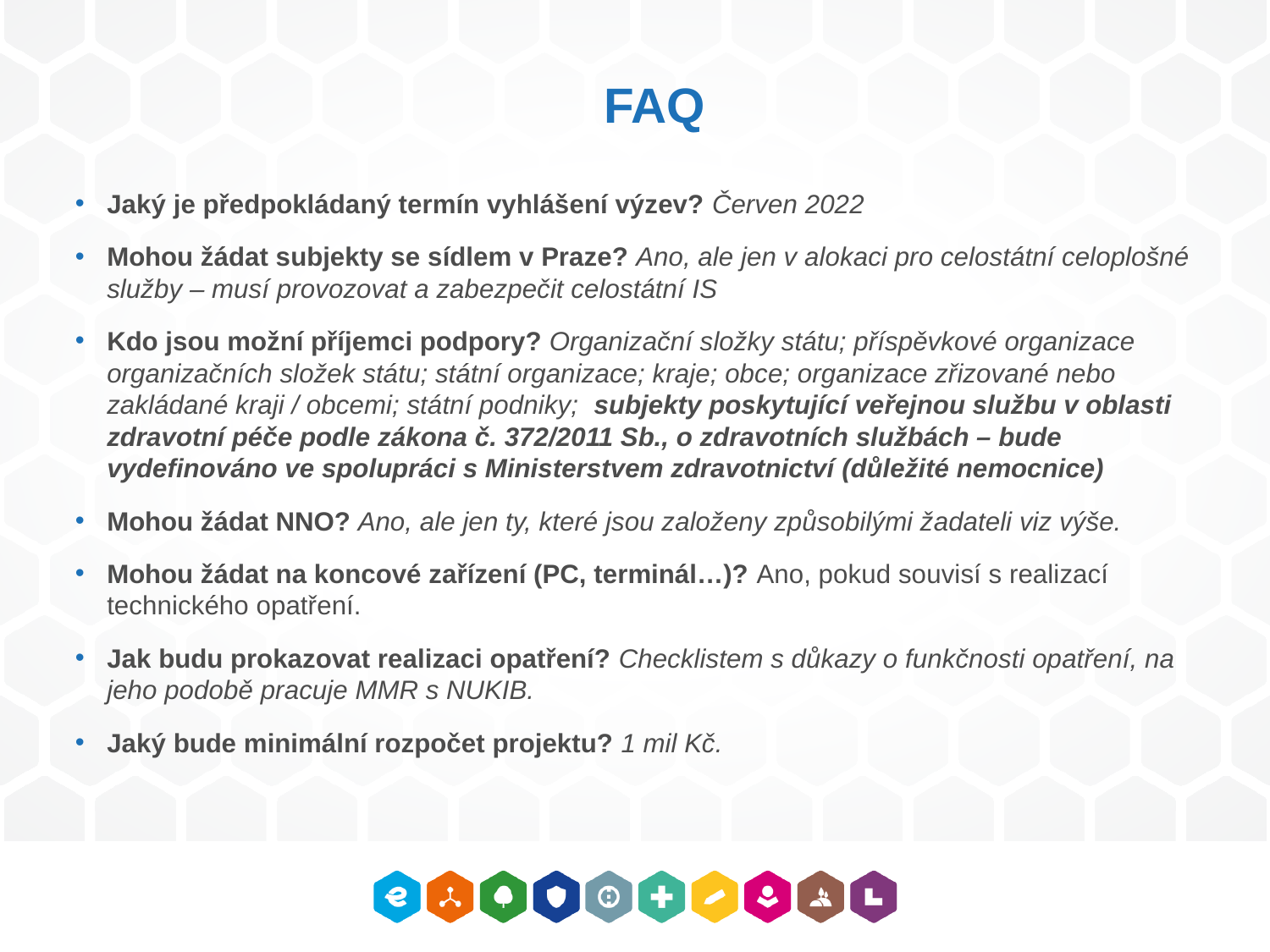

FAQ
Jaký je předpokládaný termín vyhlášení výzev? Červen 2022
Mohou žádat subjekty se sídlem v Praze? Ano, ale jen v alokaci pro celostátní celoplošné služby – musí provozovat a zabezpečit celostátní IS
Kdo jsou možní příjemci podpory? Organizační složky státu; příspěvkové organizace organizačních složek státu; státní organizace; kraje; obce; organizace zřizované nebo zakládané kraji / obcemi; státní podniky;  subjekty poskytující veřejnou službu v oblasti zdravotní péče podle zákona č. 372/2011 Sb., o zdravotních službách – bude vydefinováno ve spolupráci s Ministerstvem zdravotnictví (důležité nemocnice)
Mohou žádat NNO? Ano, ale jen ty, které jsou založeny způsobilými žadateli viz výše.
Mohou žádat na koncové zařízení (PC, terminál…)? Ano, pokud souvisí s realizací technického opatření.
Jak budu prokazovat realizaci opatření? Checklistem s důkazy o funkčnosti opatření, na jeho podobě pracuje MMR s NUKIB.
Jaký bude minimální rozpočet projektu? 1 mil Kč.